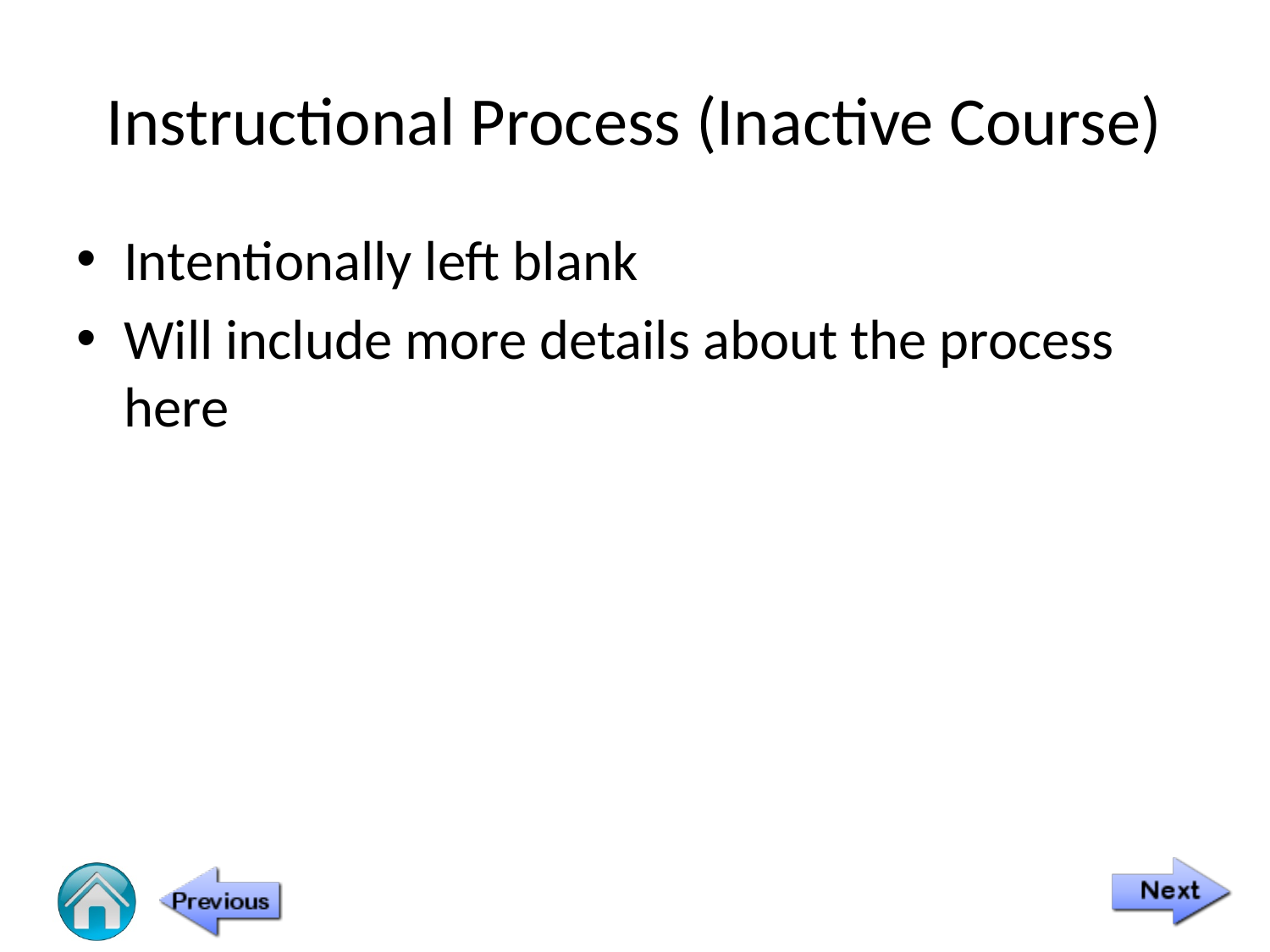

# Instructional Process (Inactive Course)
Intentionally left blank
Will include more details about the process here